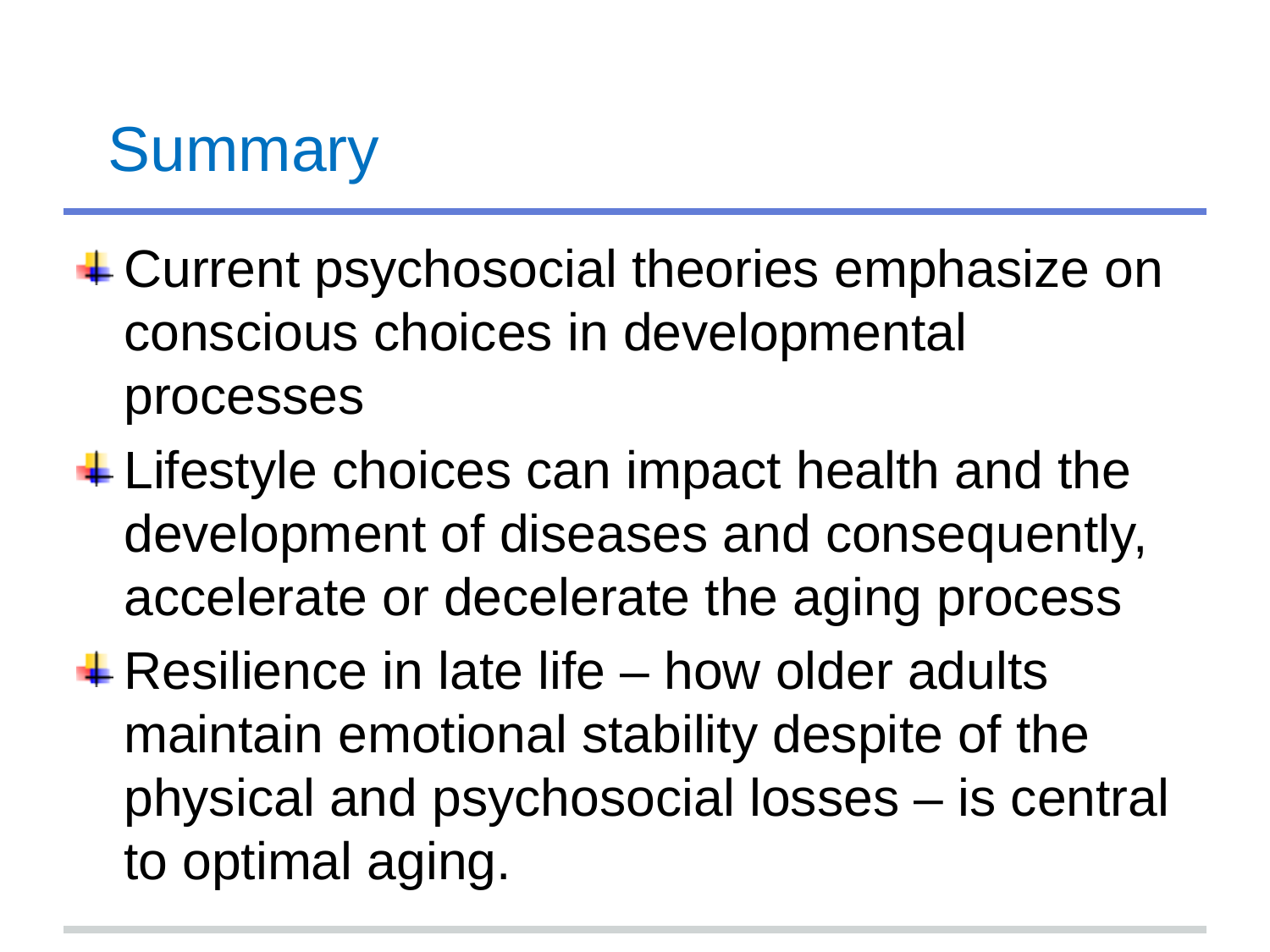

# Summary
Current psychosocial theories emphasize on conscious choices in developmental processes
Lifestyle choices can impact health and the development of diseases and consequently, accelerate or decelerate the aging process
Resilience in late life – how older adults maintain emotional stability despite of the physical and psychosocial losses – is central to optimal aging.